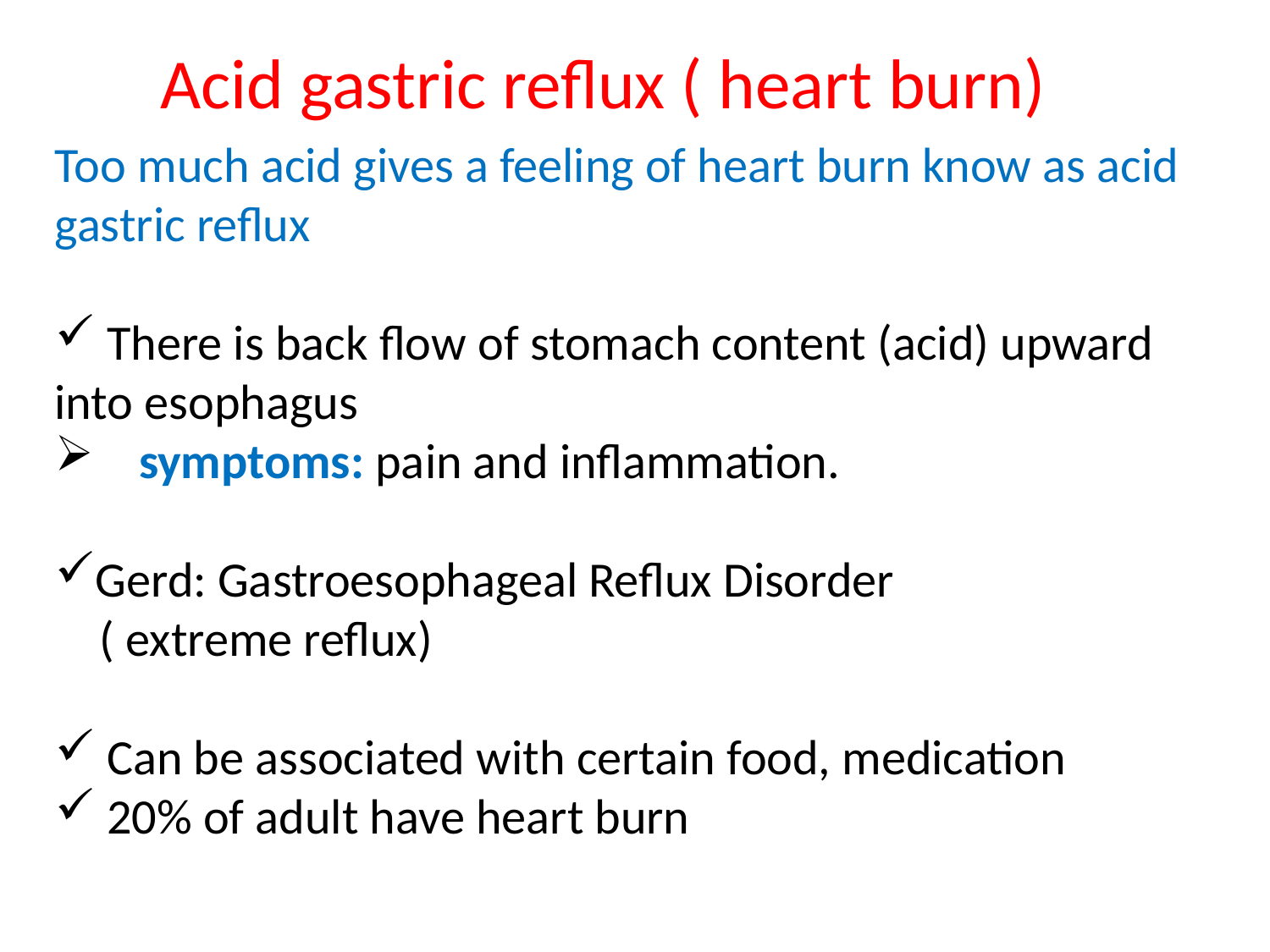

Acid gastric reflux ( heart burn)
Too much acid gives a feeling of heart burn know as acid gastric reflux

 There is back flow of stomach content (acid) upward into esophagus
    symptoms: pain and inflammation.

Gerd: Gastroesophageal Reflux Disorder
    ( extreme reflux)

 Can be associated with certain food, medication
 20% of adult have heart burn